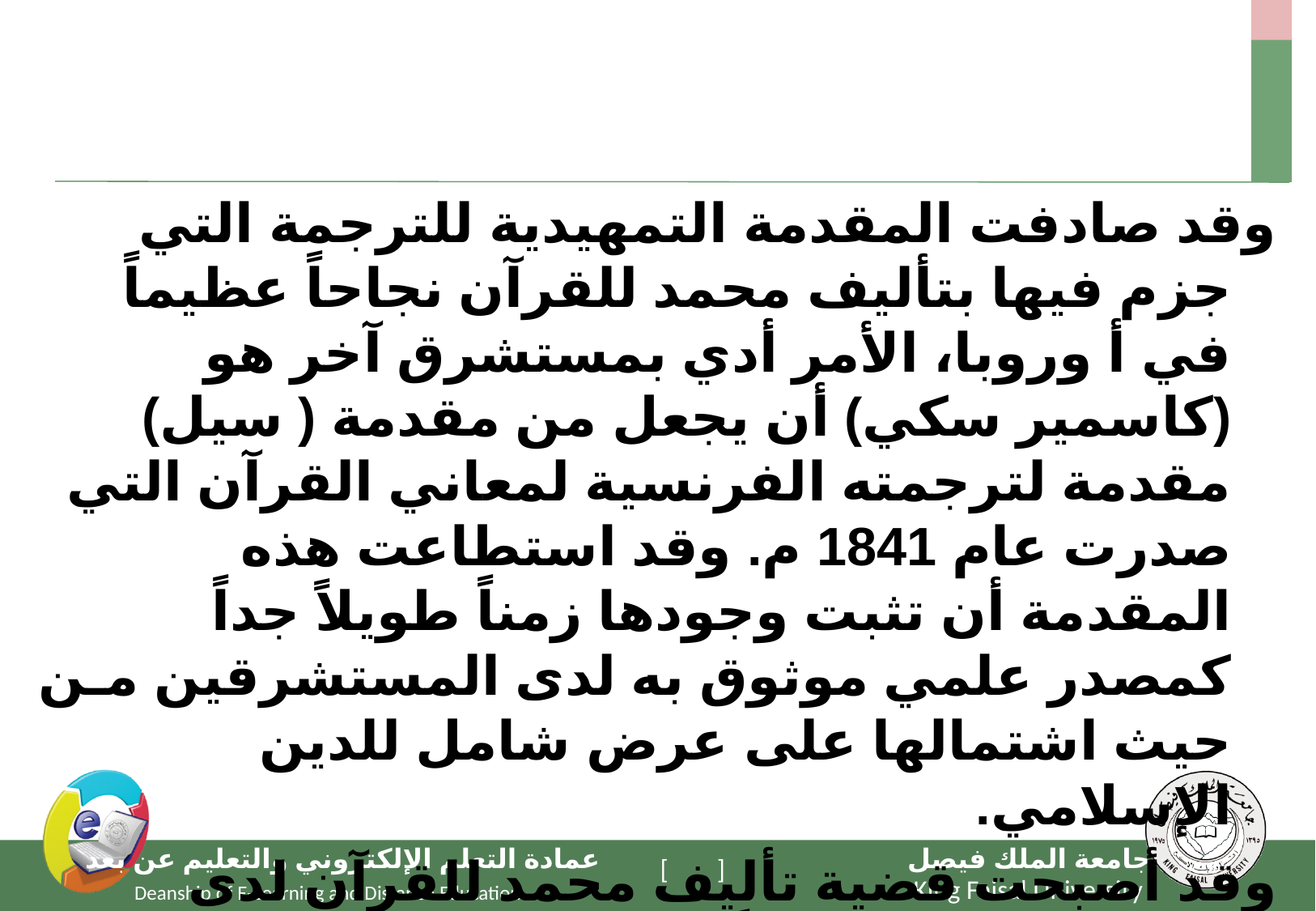

#
وقد صادفت المقدمة التمهيدية للترجمة التي جزم فيها بتأليف محمد للقرآن نجاحاً عظيماً في أ وروبا، الأمر أدي بمستشرق آخر هو (كاسمير سكي) أن يجعل من مقدمة ( سيل) مقدمة لترجمته الفرنسية لمعاني القرآن التي صدرت عام 1841 م. وقد استطاعت هذه المقدمة أن تثبت وجودها زمناً طويلاً جداً كمصدر علمي موثوق به لدى المستشرقين مـن حيث اشتمالها على عرض شامل للدين الإسلامي.
وقد أصبحت قضية تأليف محمد للقرآن لدى المستشرقين ( أمراً لا يقبل الجدل ) ، كما يقول: ( سيل)، غير أن من المستشرقين من يذكر ذلك صراحــة كما فعل (سيل) من قبل، وكما فعل ( رينان ) من بعده،